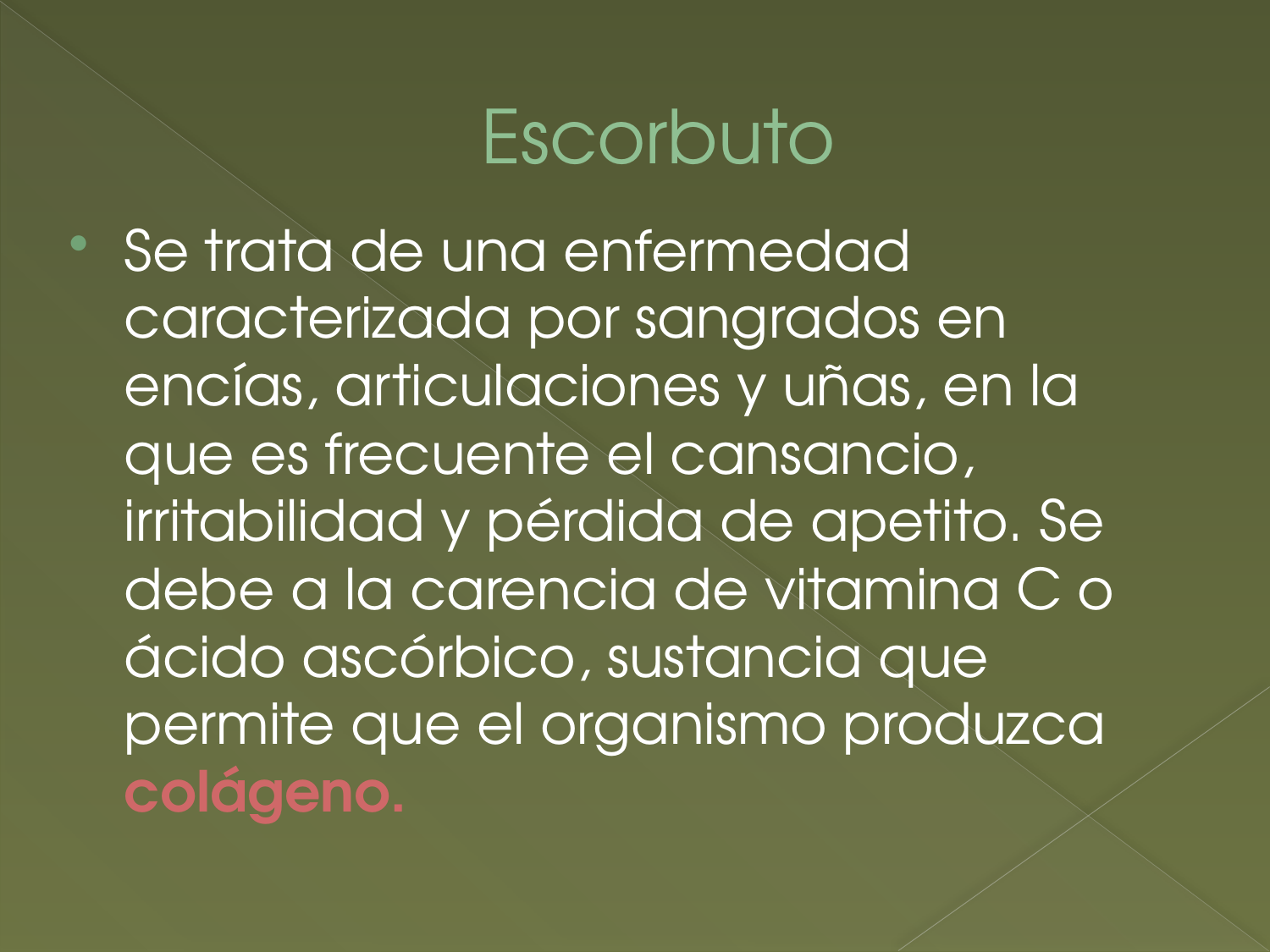

# Escorbuto
Se trata de una enfermedad caracterizada por sangrados en encías, articulaciones y uñas, en la que es frecuente el cansancio, irritabilidad y pérdida de apetito. Se debe a la carencia de vitamina C o ácido ascórbico, sustancia que permite que el organismo produzca colágeno.